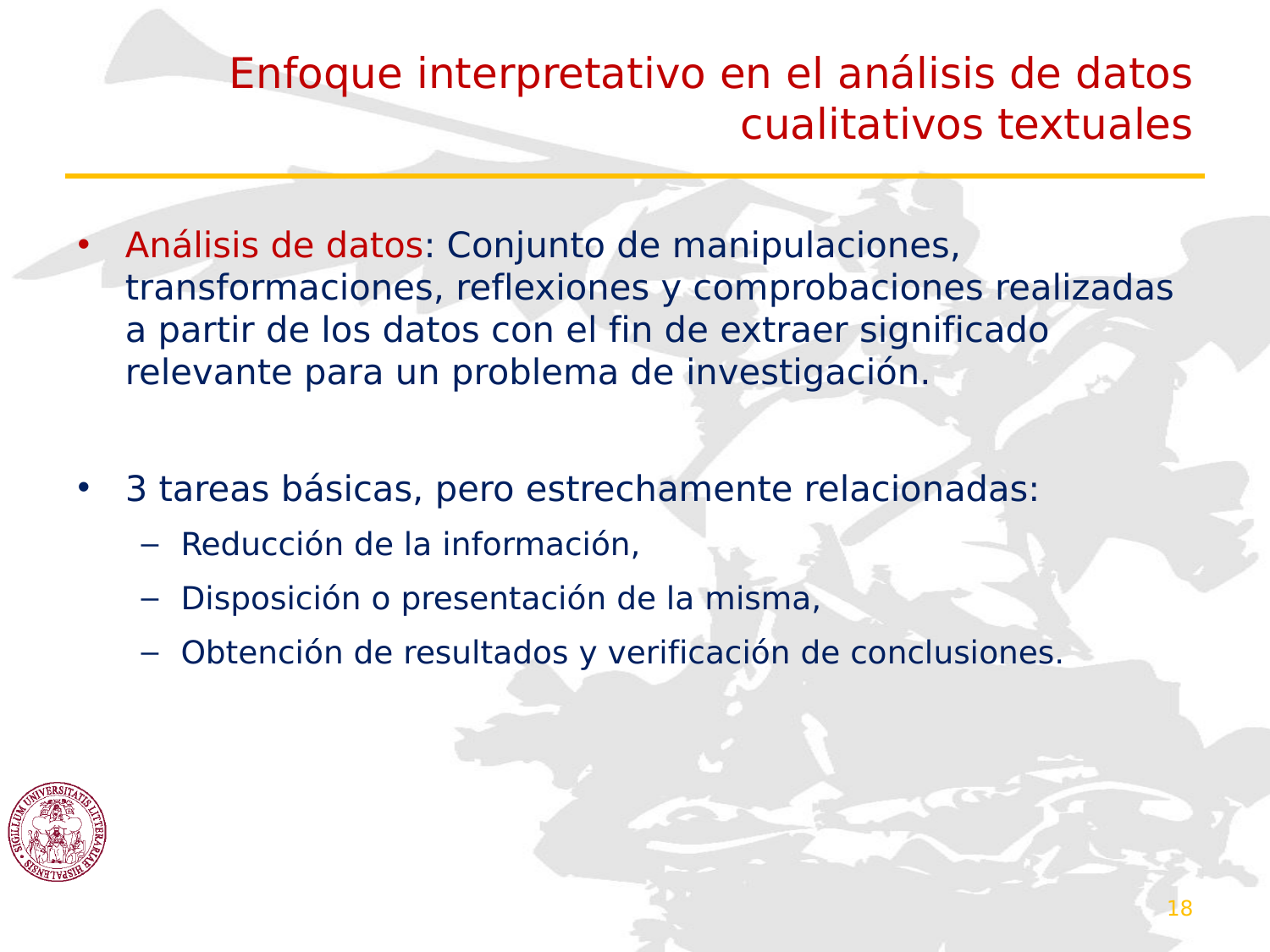

# Enfoque interpretativo en el análisis de datos cualitativos textuales
Análisis de datos: Conjunto de manipulaciones, transformaciones, reflexiones y comprobaciones realizadas a partir de los datos con el fin de extraer significado relevante para un problema de investigación.

3 tareas básicas, pero estrechamente relacionadas:
Reducción de la información,
Disposición o presentación de la misma,
Obtención de resultados y verificación de conclusiones.

18